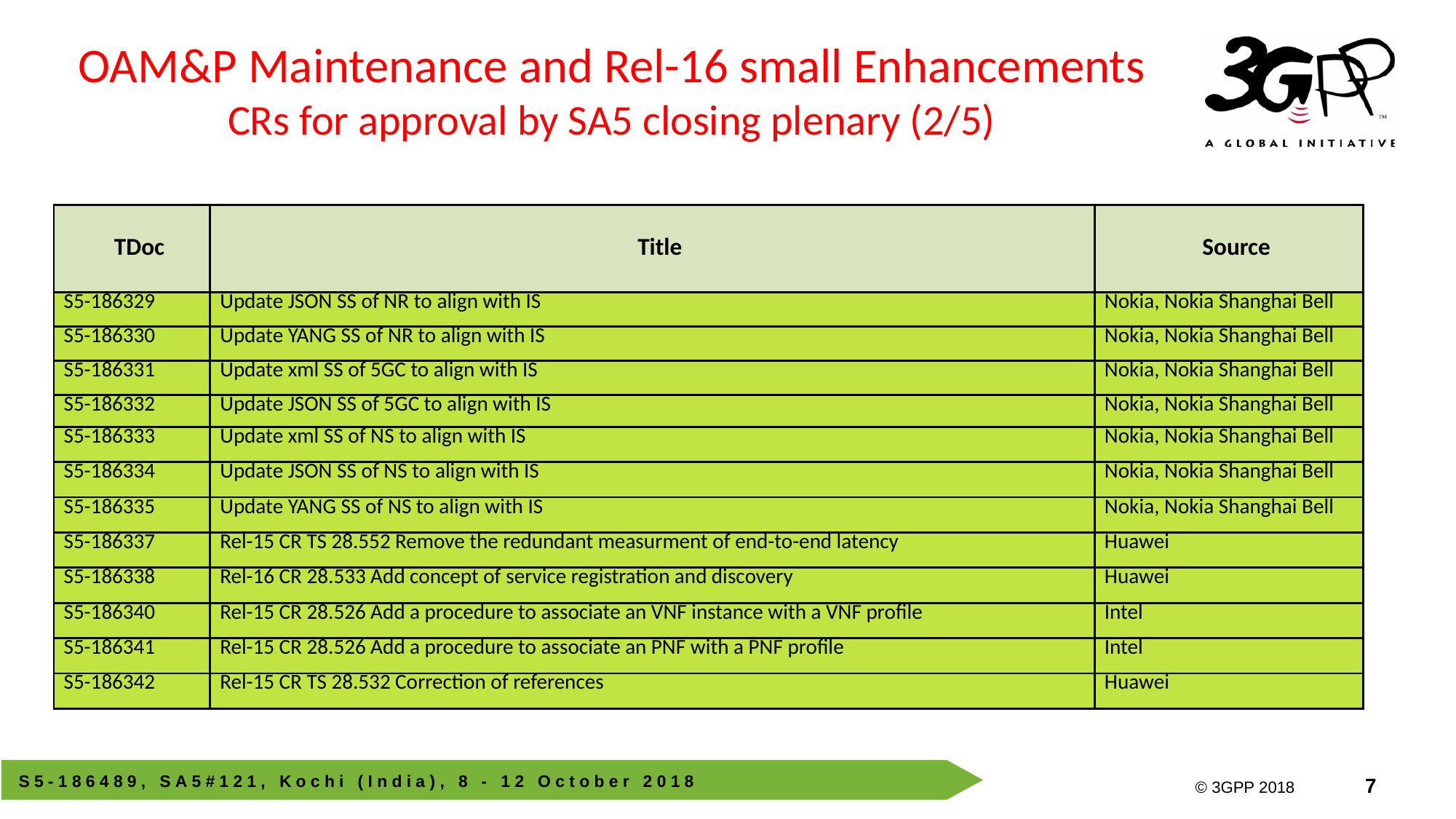

OAM&P Maintenance and Rel-16 small Enhancements
CRs for approval by SA5 closing plenary (2/5)
| TDoc | Title | Source |
| --- | --- | --- |
| S5-186329 | Update JSON SS of NR to align with IS | Nokia, Nokia Shanghai Bell |
| S5-186330 | Update YANG SS of NR to align with IS | Nokia, Nokia Shanghai Bell |
| S5-186331 | Update xml SS of 5GC to align with IS | Nokia, Nokia Shanghai Bell |
| S5-186332 | Update JSON SS of 5GC to align with IS | Nokia, Nokia Shanghai Bell |
| S5-186333 | Update xml SS of NS to align with IS | Nokia, Nokia Shanghai Bell |
| S5-186334 | Update JSON SS of NS to align with IS | Nokia, Nokia Shanghai Bell |
| S5-186335 | Update YANG SS of NS to align with IS | Nokia, Nokia Shanghai Bell |
| S5-186337 | Rel-15 CR TS 28.552 Remove the redundant measurment of end-to-end latency | Huawei |
| S5-186338 | Rel-16 CR 28.533 Add concept of service registration and discovery | Huawei |
| S5-186340 | Rel-15 CR 28.526 Add a procedure to associate an VNF instance with a VNF profile | Intel |
| S5-186341 | Rel-15 CR 28.526 Add a procedure to associate an PNF with a PNF profile | Intel |
| S5-186342 | Rel-15 CR TS 28.532 Correction of references | Huawei |